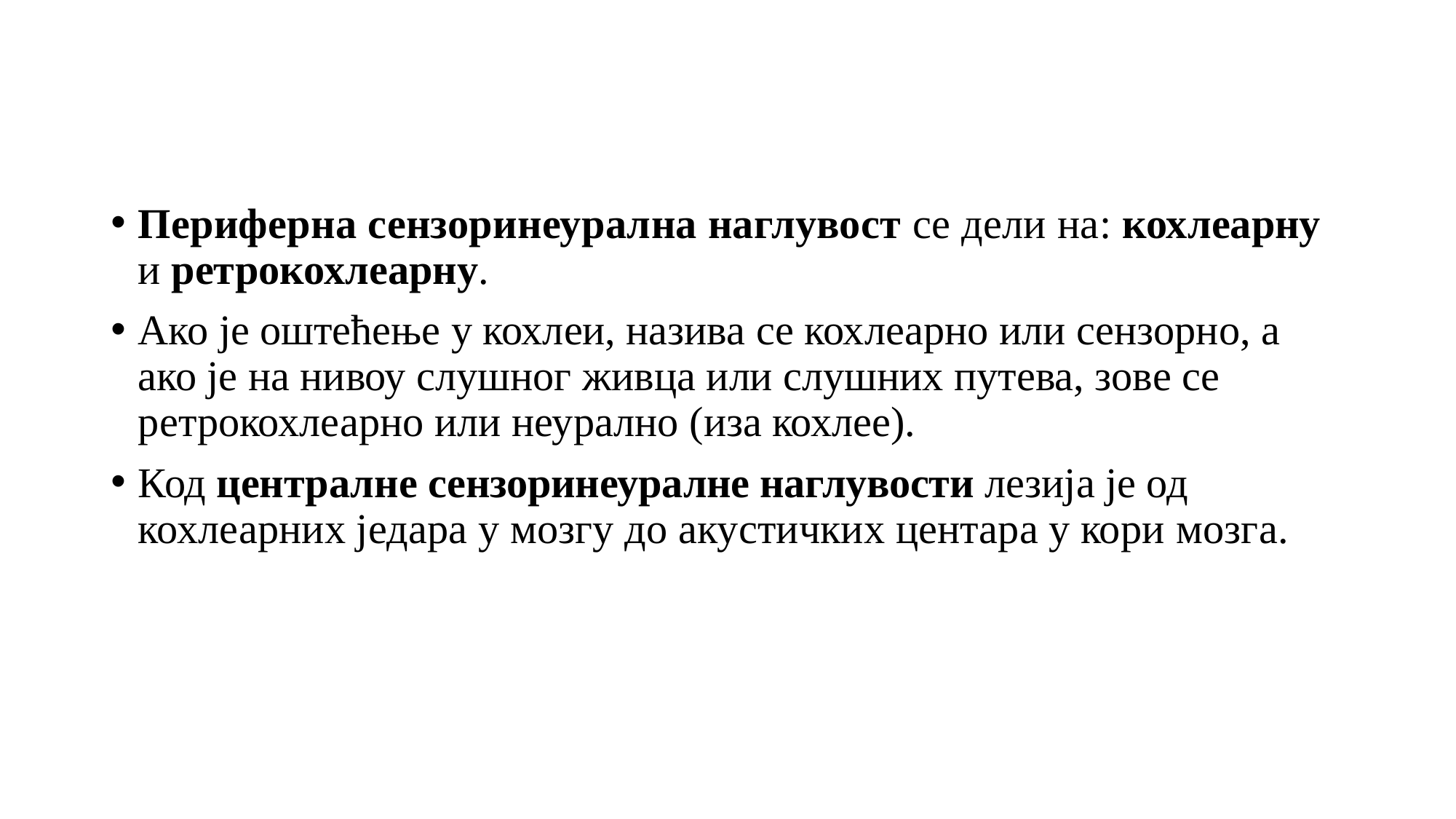

Периферна сензоринеурална наглувост се дели на: кохлеарну и ретрокохлеарну.
Ако је оштећење у кохлеи, назива се кохлеарно или сензорно, а ако је на нивоу слушног живца или слушних путева, зове се ретрокохлеарно или неурално (иза кохлее).
Код централне сензоринеуралне наглувости лезија је од кохлеарних једара у мозгу до акустичких центара у кори мозга.